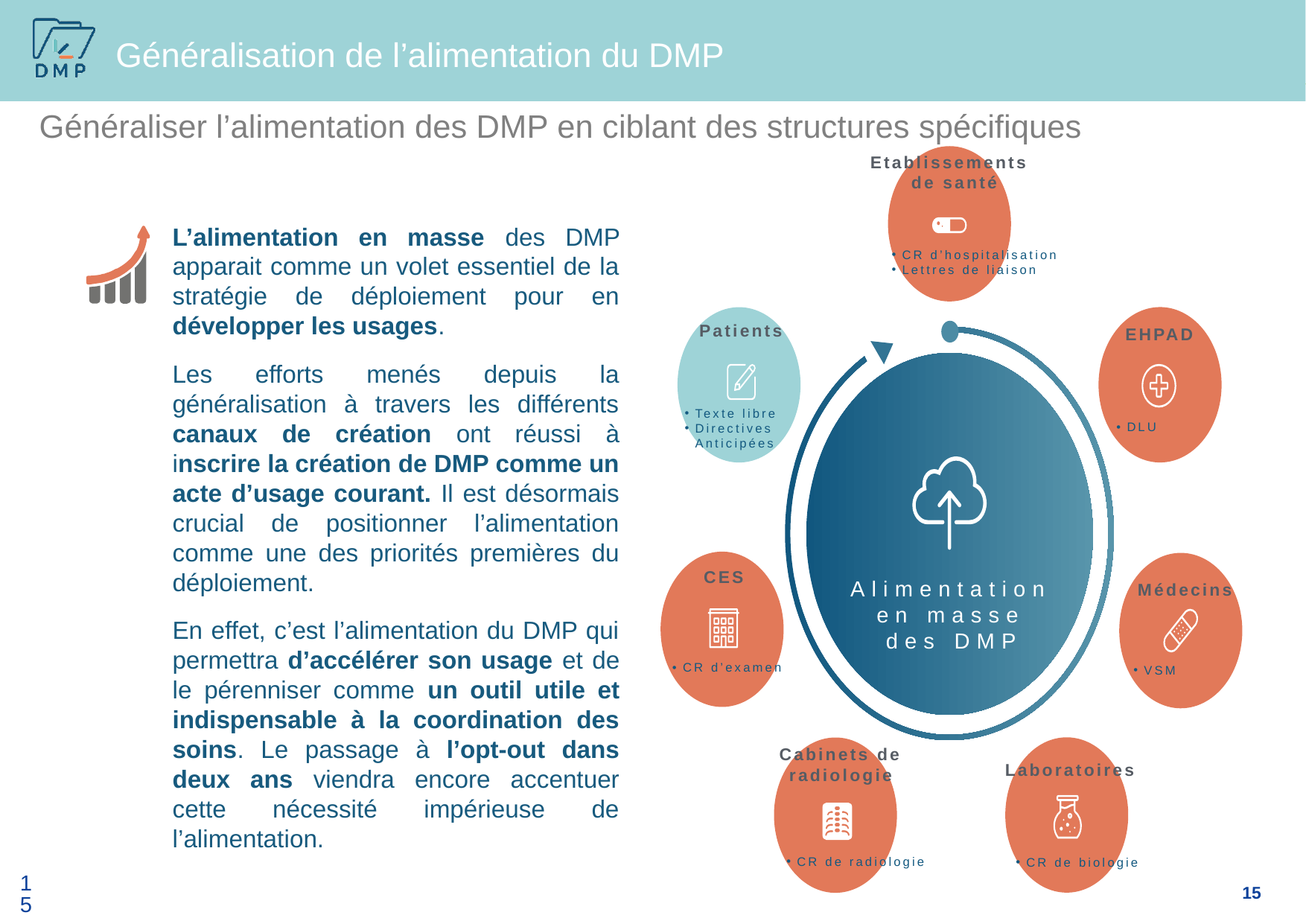

Généralisation de l’alimentation du DMP
Généraliser l’alimentation des DMP en ciblant des structures spécifiques

Etablissements de santé

CR d’hospitalisation
Lettres de liaison

Patients

EHPAD

Texte libre
Directives Anticipées

DLU

CES
Médecins
Alimentation en masse des DMP

CR d’examen

VSM

Cabinets de radiologie
Laboratoires

CR de radiologie

CR de biologie

L’alimentation en masse des DMP apparait comme un volet essentiel de la stratégie de déploiement pour en développer les usages.
Les efforts menés depuis la généralisation à travers les différents canaux de création ont réussi à inscrire la création de DMP comme un acte d’usage courant. Il est désormais crucial de positionner l’alimentation comme une des priorités premières du déploiement.
En effet, c’est l’alimentation du DMP qui permettra d’accélérer son usage et de le pérenniser comme un outil utile et indispensable à la coordination des soins. Le passage à l’opt-out dans deux ans viendra encore accentuer cette nécessité impérieuse de l’alimentation.

15